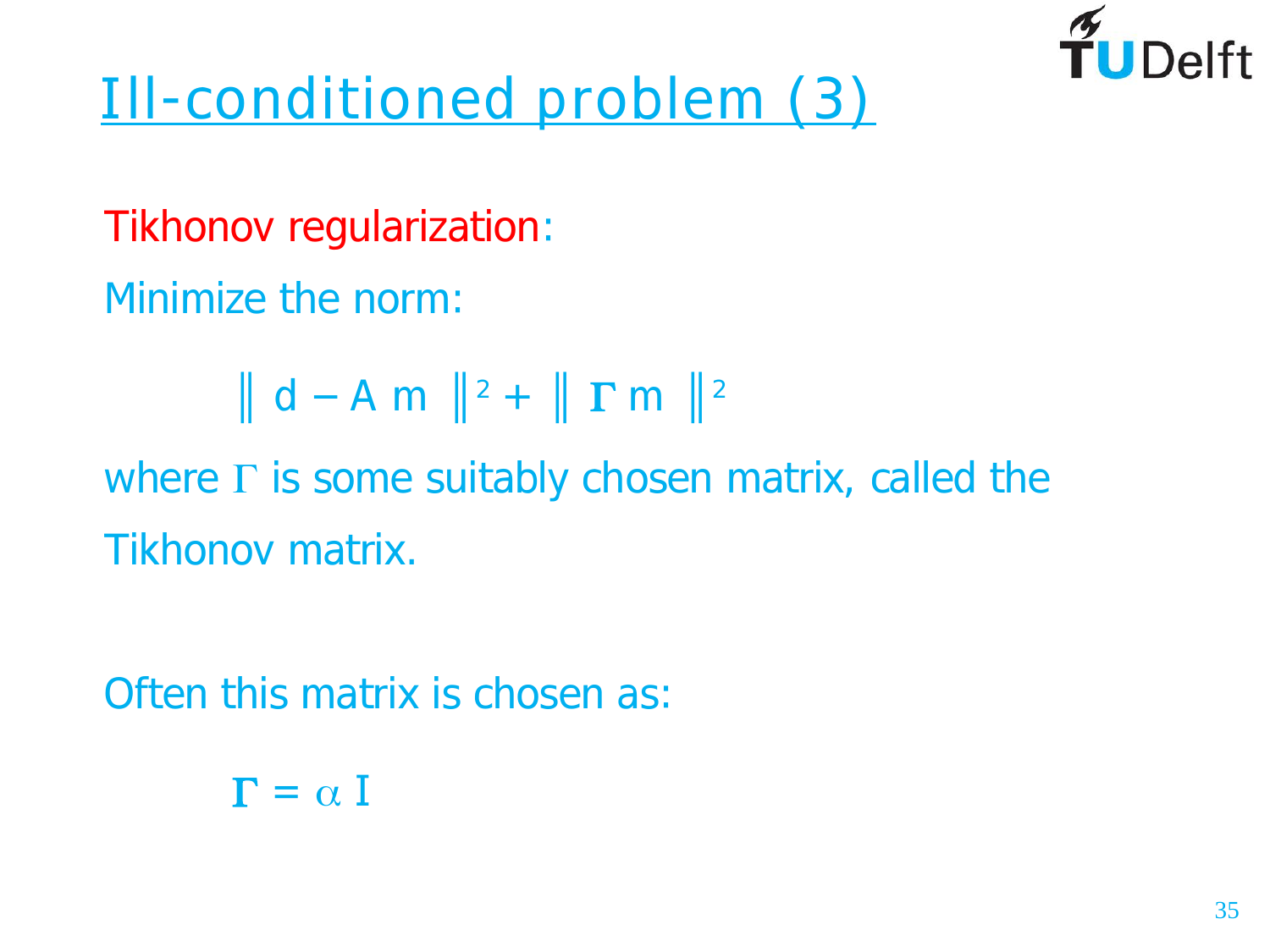

# Ill-conditioned problem (3)
Tikhonov regularization:
Minimize the norm:
	║ d – A m ║2 + ║ Γ m ║2
where Γ is some suitably chosen matrix, called the
Tikhonov matrix.

Often this matrix is chosen as:
	Γ = α I
35